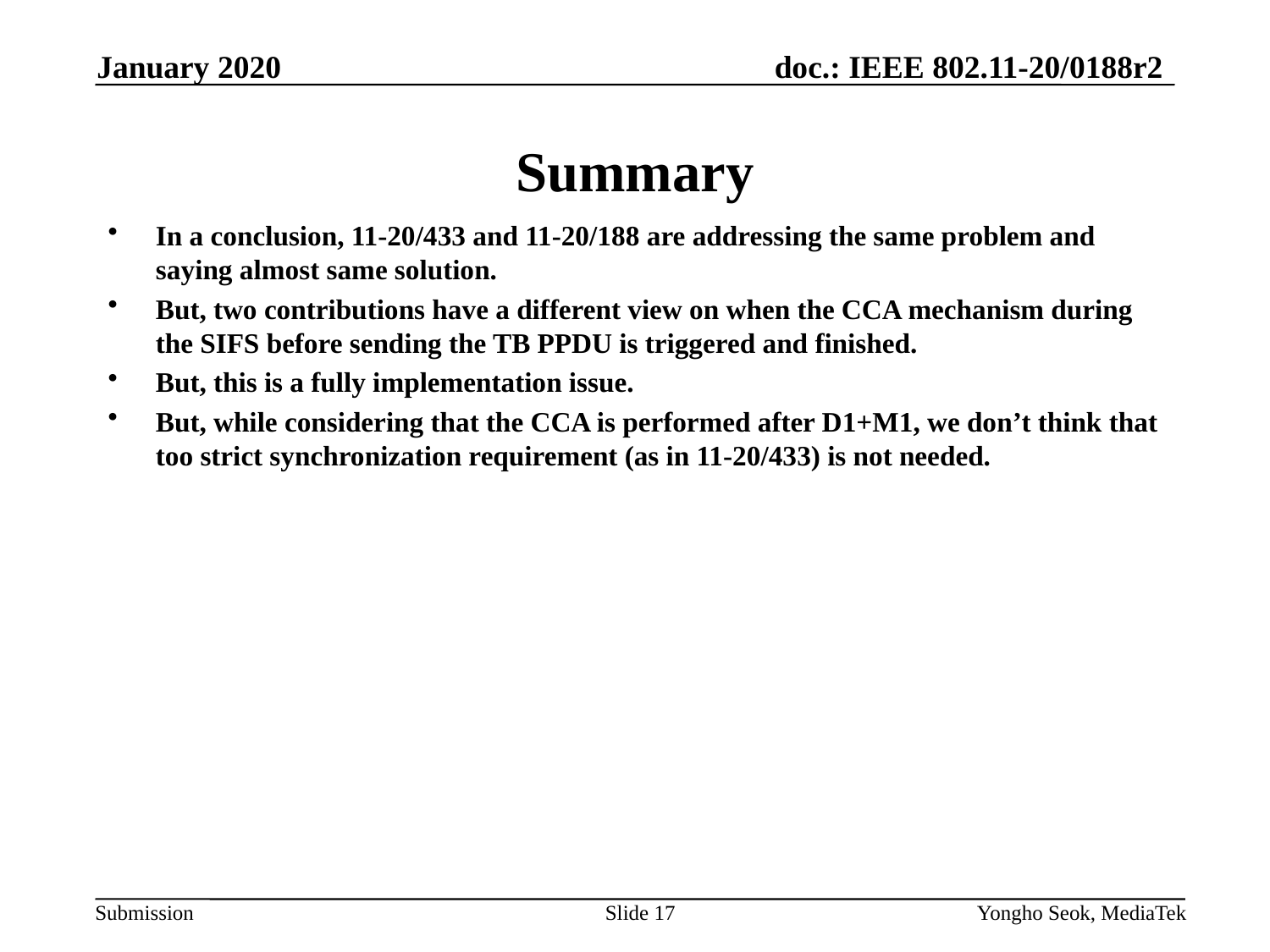

January 2020
# Summary
In a conclusion, 11-20/433 and 11-20/188 are addressing the same problem and saying almost same solution.
But, two contributions have a different view on when the CCA mechanism during the SIFS before sending the TB PPDU is triggered and finished.
But, this is a fully implementation issue.
But, while considering that the CCA is performed after D1+M1, we don’t think that too strict synchronization requirement (as in 11-20/433) is not needed.

Slide 17
Yongho Seok, MediaTek